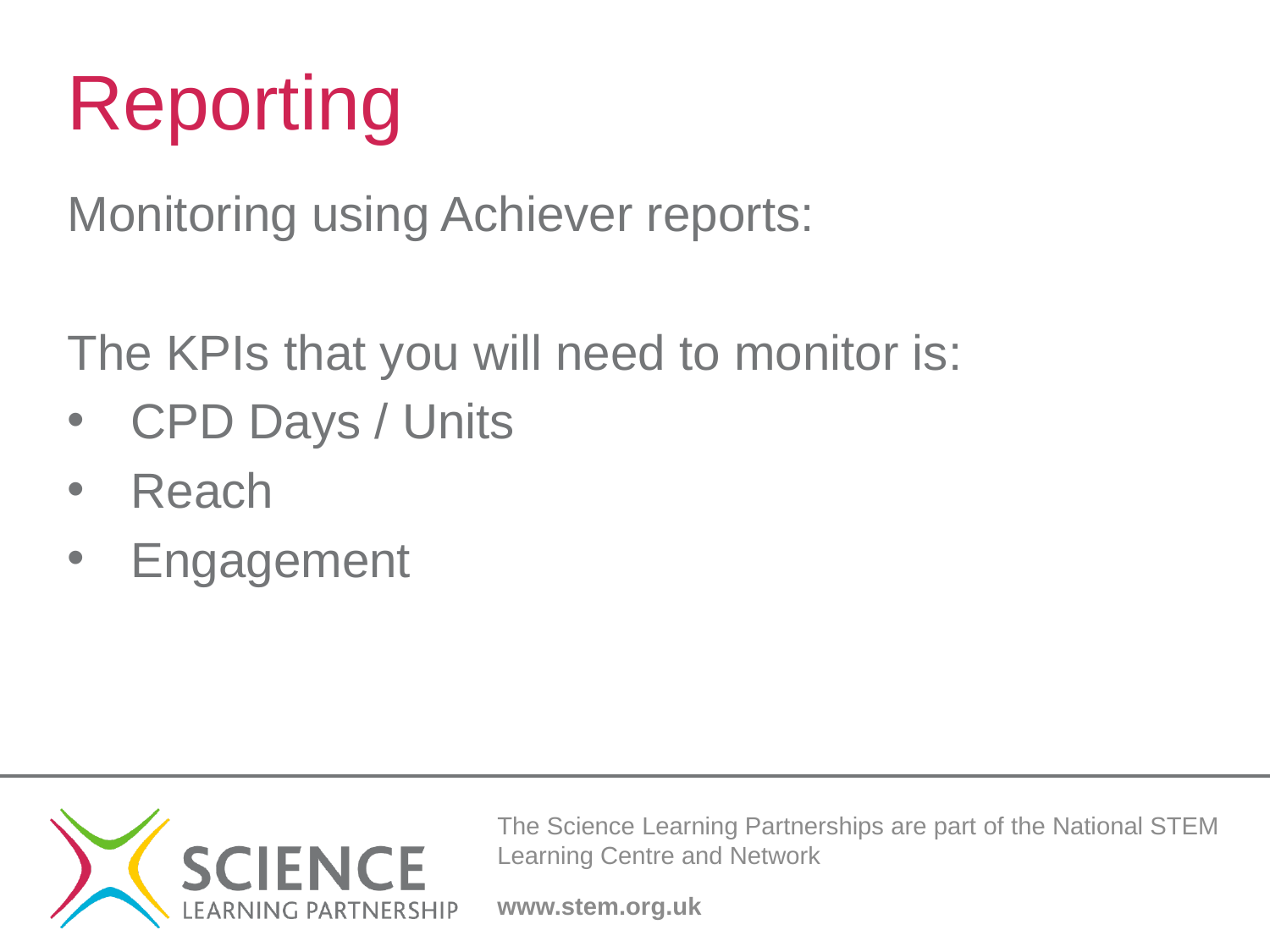

# Reporting
Monitoring using Achiever reports:

The KPIs that you will need to monitor is:
CPD Days / Units
Reach
Engagement